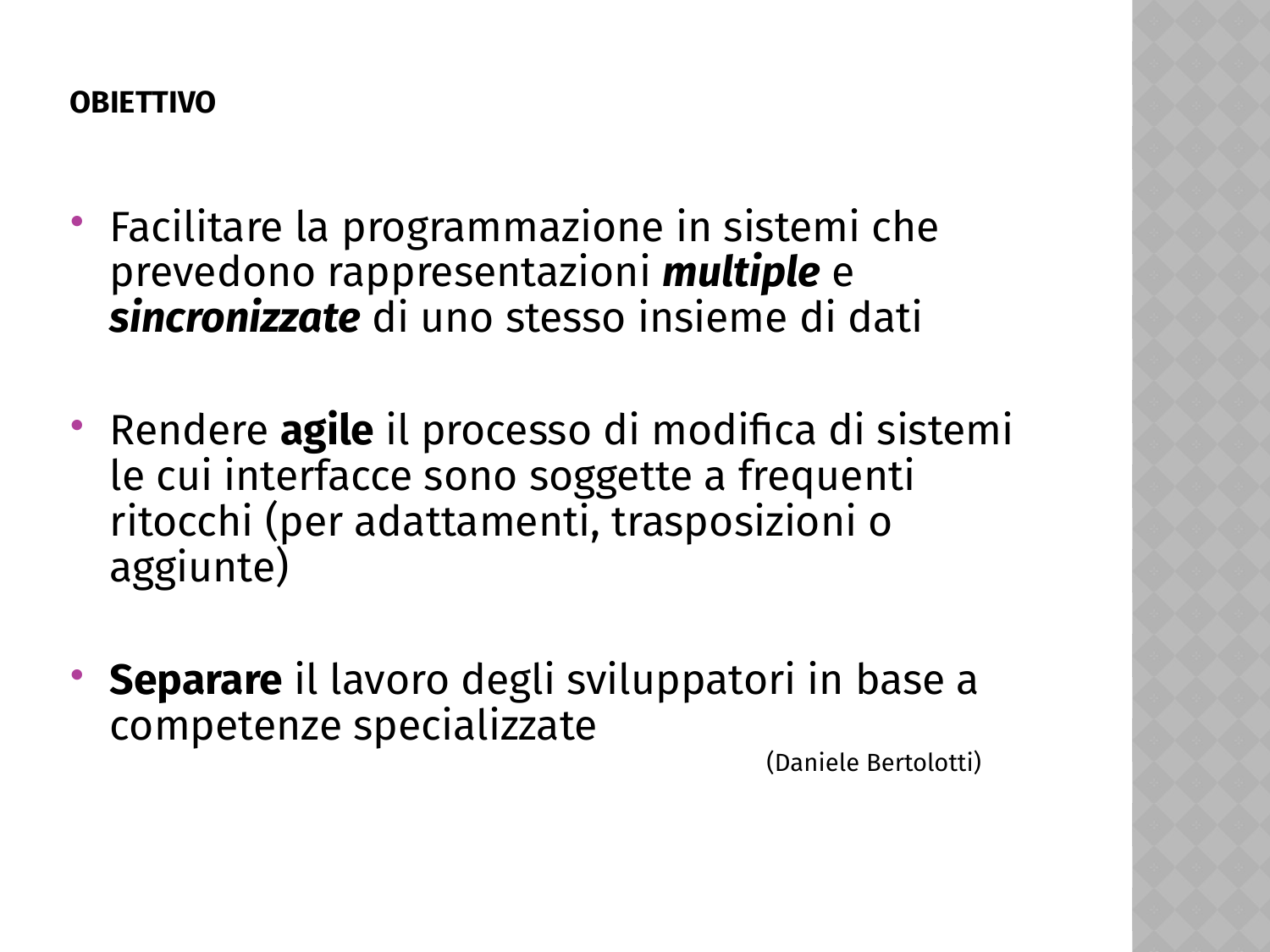

# OBIETTIVO
Facilitare la programmazione in sistemi che prevedono rappresentazioni multiple e sincronizzate di uno stesso insieme di dati

Rendere agile il processo di modifica di sistemi le cui interfacce sono soggette a frequenti ritocchi (per adattamenti, trasposizioni o aggiunte)

Separare il lavoro degli sviluppatori in base a competenze specializzate
(Daniele Bertolotti)